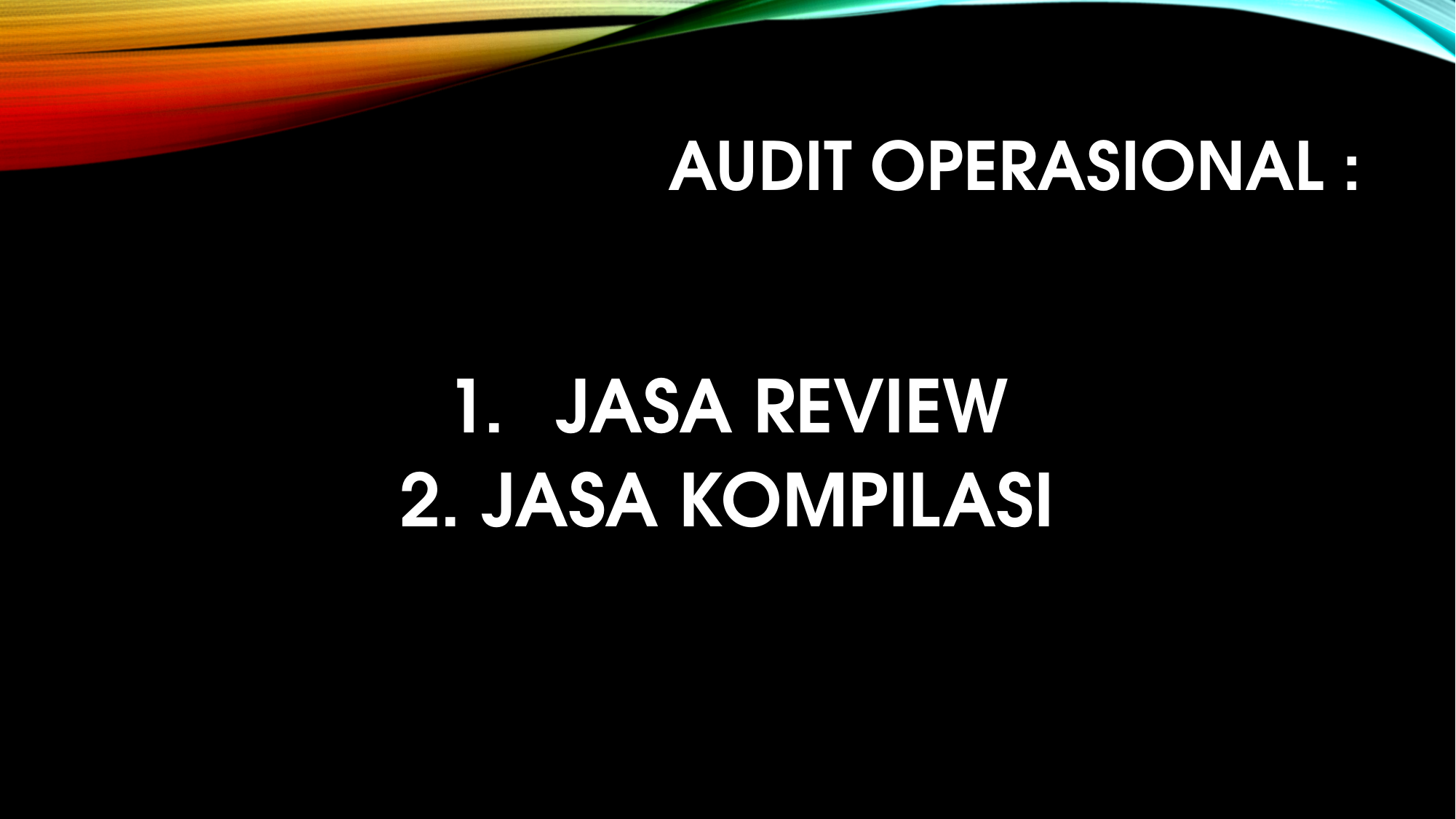

# AUDIT OPERASIONAL :

JASA REVIEW
2. JASA KOMPILASI